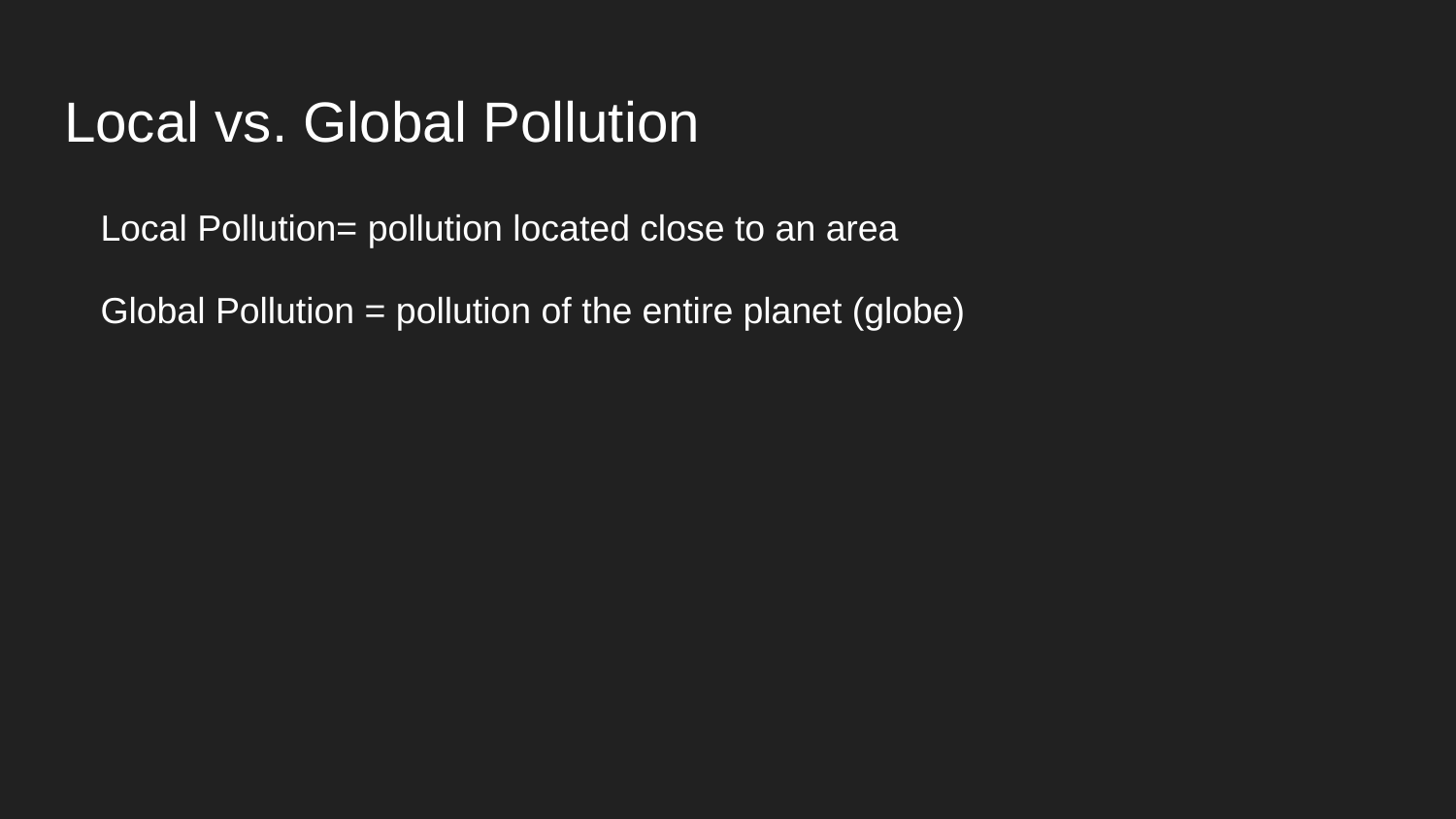

# Local vs. Global Pollution

Local Pollution= pollution located close to an area
Global Pollution = pollution of the entire planet (globe)